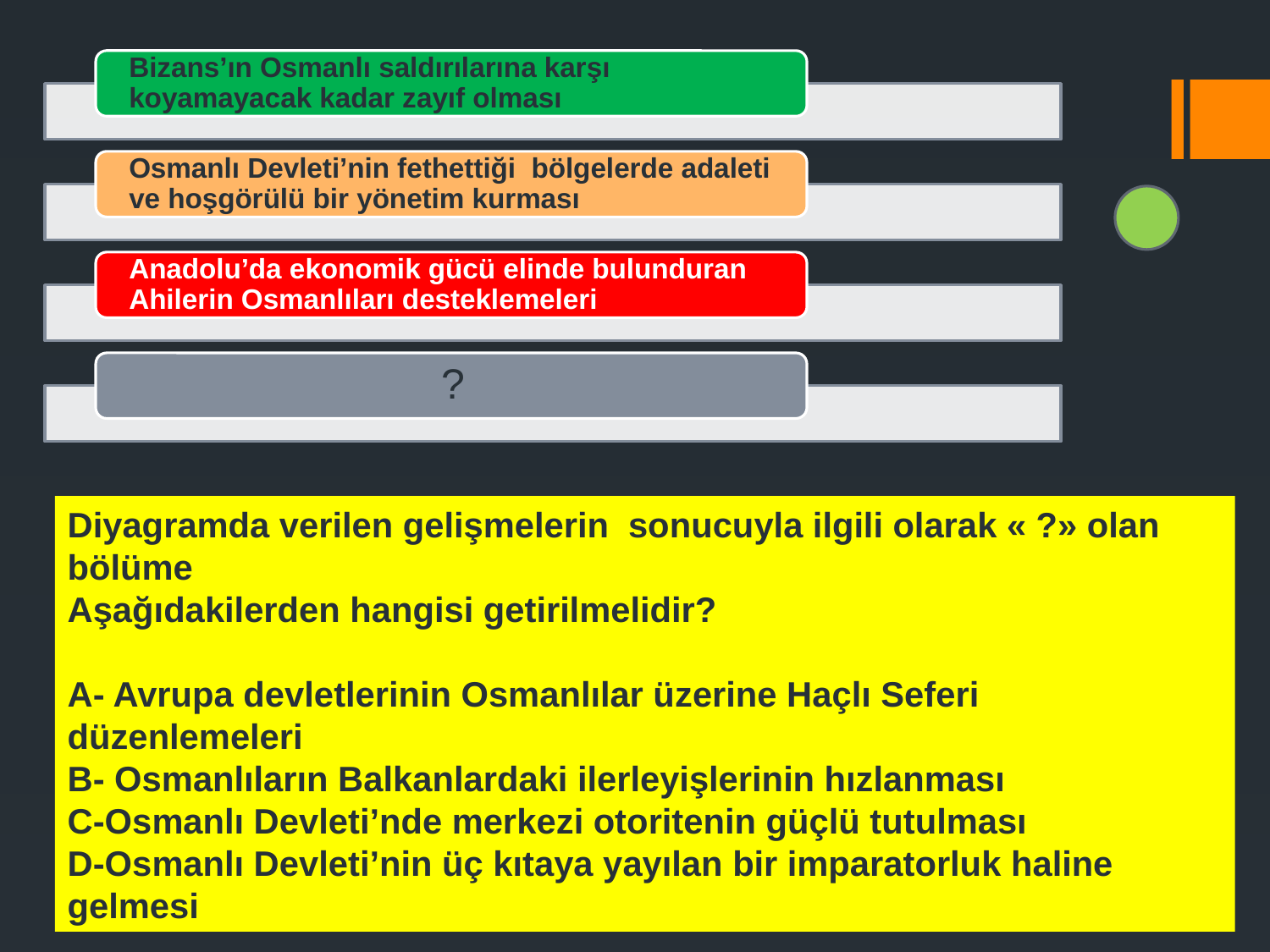

Bizans’ın Osmanlı saldırılarına karşı koyamayacak kadar zayıf olması
Osmanlı Devleti’nin fethettiği  bölgelerde adaleti ve hoşgörülü bir yönetim kurması
Anadolu’da ekonomik gücü elinde bulunduran Ahilerin Osmanlıları desteklemeleri
?

Diyagramda verilen gelişmelerin  sonucuyla ilgili olarak « ?» olan bölüme
Aşağıdakilerden hangisi getirilmelidir?

A- Avrupa devletlerinin Osmanlılar üzerine Haçlı Seferi düzenlemeleri
B- Osmanlıların Balkanlardaki ilerleyişlerinin hızlanması
C-Osmanlı Devleti’nde merkezi otoritenin güçlü tutulması
D-Osmanlı Devleti’nin üç kıtaya yayılan bir imparatorluk haline gelmesi